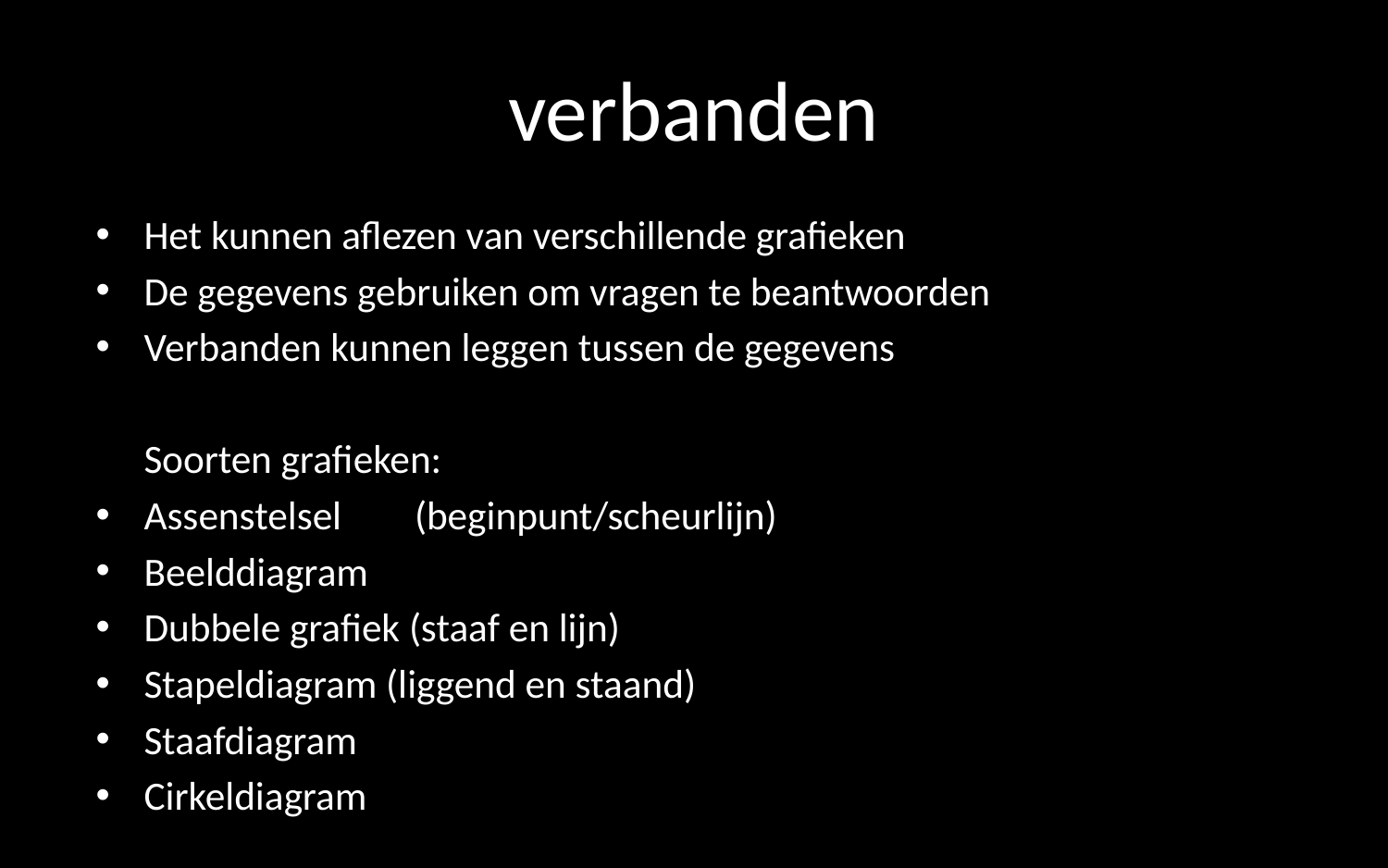

# verbanden
Het kunnen aflezen van verschillende grafieken
De gegevens gebruiken om vragen te beantwoorden
Verbanden kunnen leggen tussen de gegevens

	Soorten grafieken:
Assenstelsel		(beginpunt/scheurlijn)
Beelddiagram
Dubbele grafiek (staaf en lijn)
Stapeldiagram (liggend en staand)
Staafdiagram
Cirkeldiagram